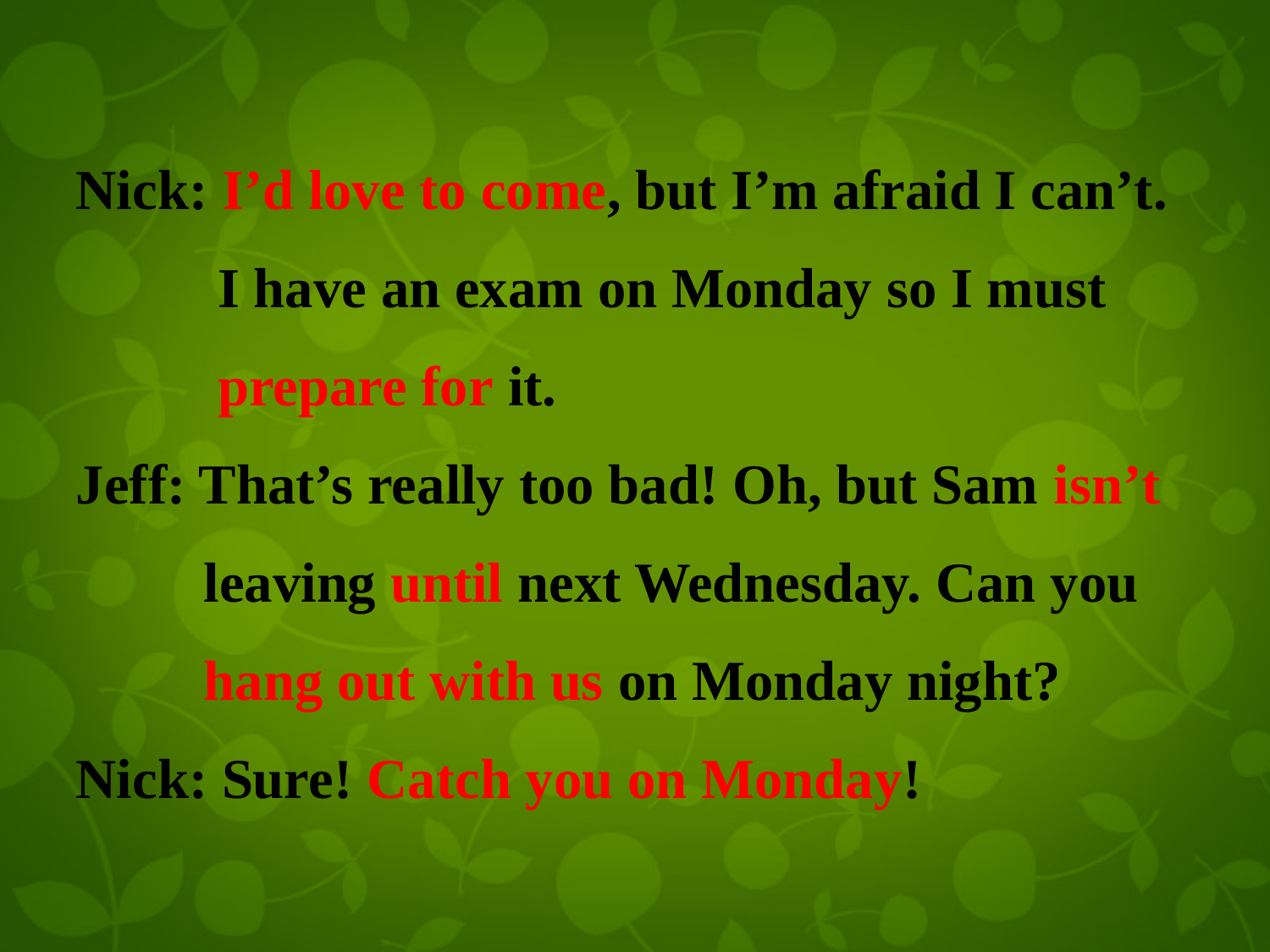

Nick: I’d love to come, but I’m afraid I can’t.
          I have an exam on Monday so I must
          prepare for it.
Jeff: That’s really too bad! Oh, but Sam isn’t
         leaving until next Wednesday. Can you
         hang out with us on Monday night?
Nick: Sure! Catch you on Monday!